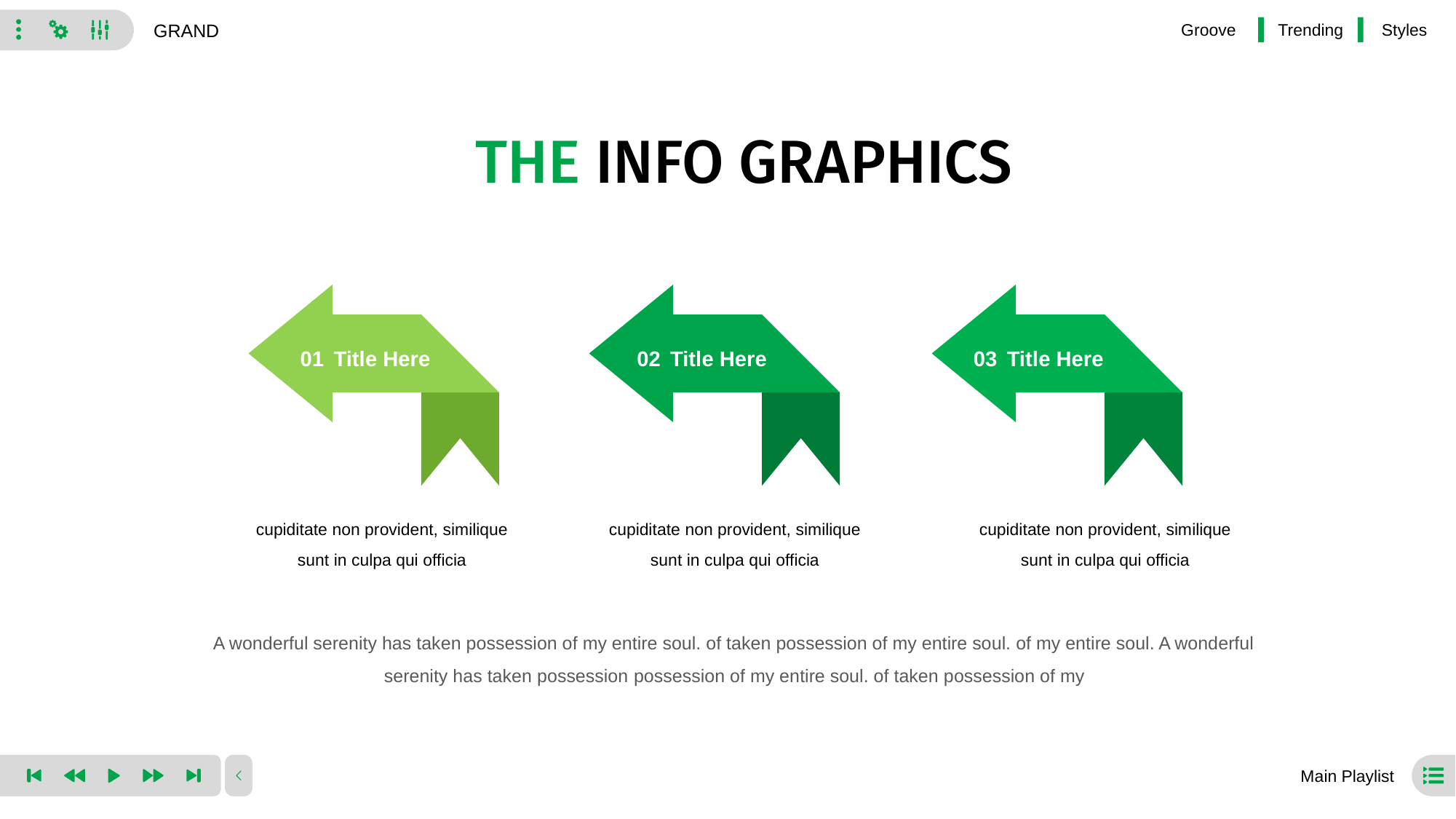

GRAND
Groove
Trending
Styles

THE INFO GRAPHICS

03
02
Title Here
Title Here
01
Title Here

cupiditate non provident, similique sunt in culpa qui officia
cupiditate non provident, similique sunt in culpa qui officia
cupiditate non provident, similique sunt in culpa qui officia
A wonderful serenity has taken possession of my entire soul. of taken possession of my entire soul. of my entire soul. A wonderful serenity has taken possession possession of my entire soul. of taken possession of my

Main Playlist